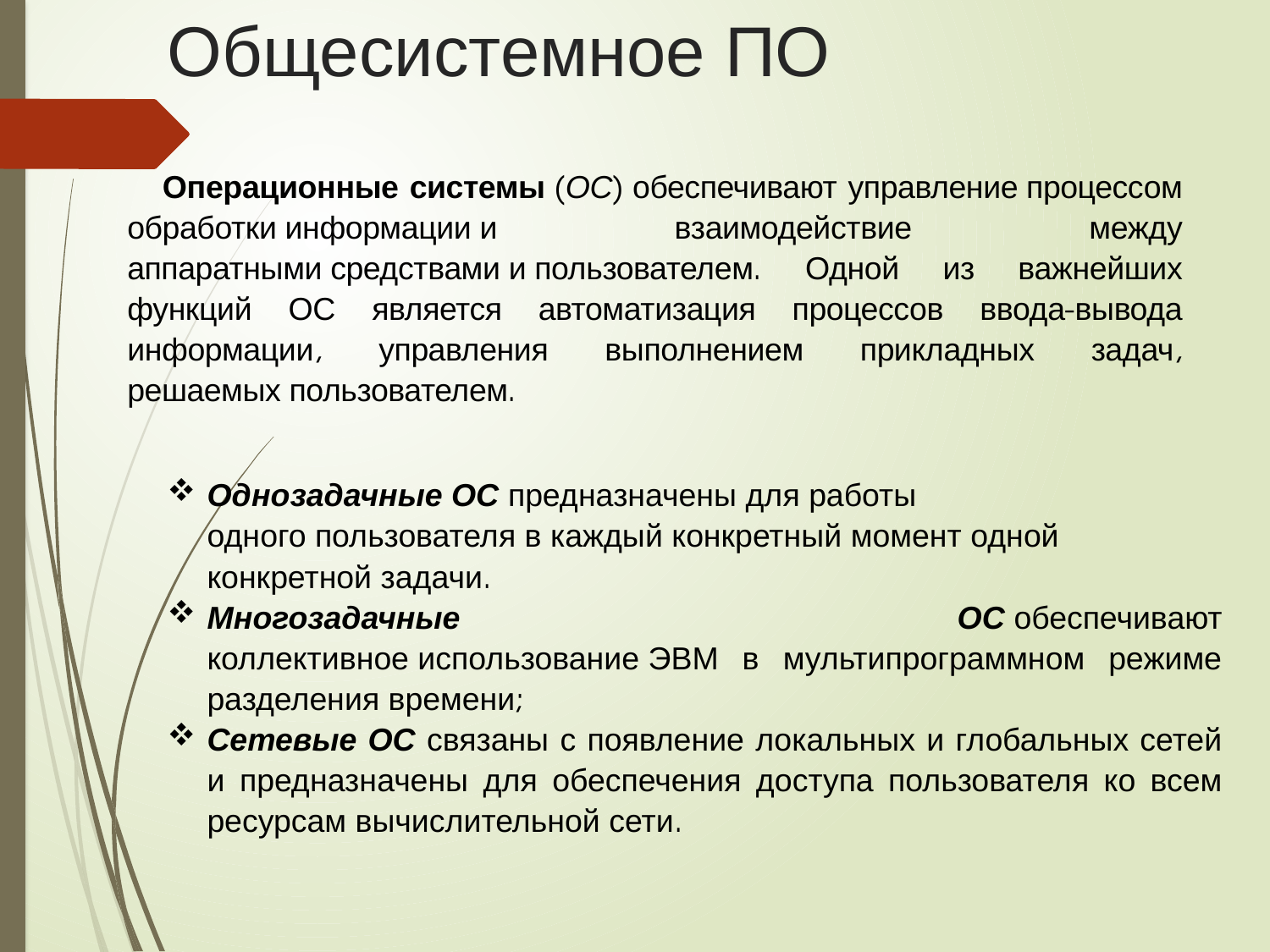

# Общесистемное ПО
Операционные системы (ОС) обеспечивают управление процессом обработки информации и взаимодействие между аппаратными средствами и пользователем. Одной из важнейших функций ОС является автоматизация процессов ввода-вывода информации, управления выполнением прикладных задач, решаемых пользователем.

Однозадачные ОС предназначены для работы одного пользователя в каждый конкретный момент одной конкретной задачи.
Многозадачные ОС обеспечивают коллективное использование ЭВМ в мультипрограммном режиме разделения времени;
Сетевые ОС связаны с появление локальных и глобальных сетей и предназначены для обеспечения доступа пользователя ко всем ресурсам вычислительной сети.